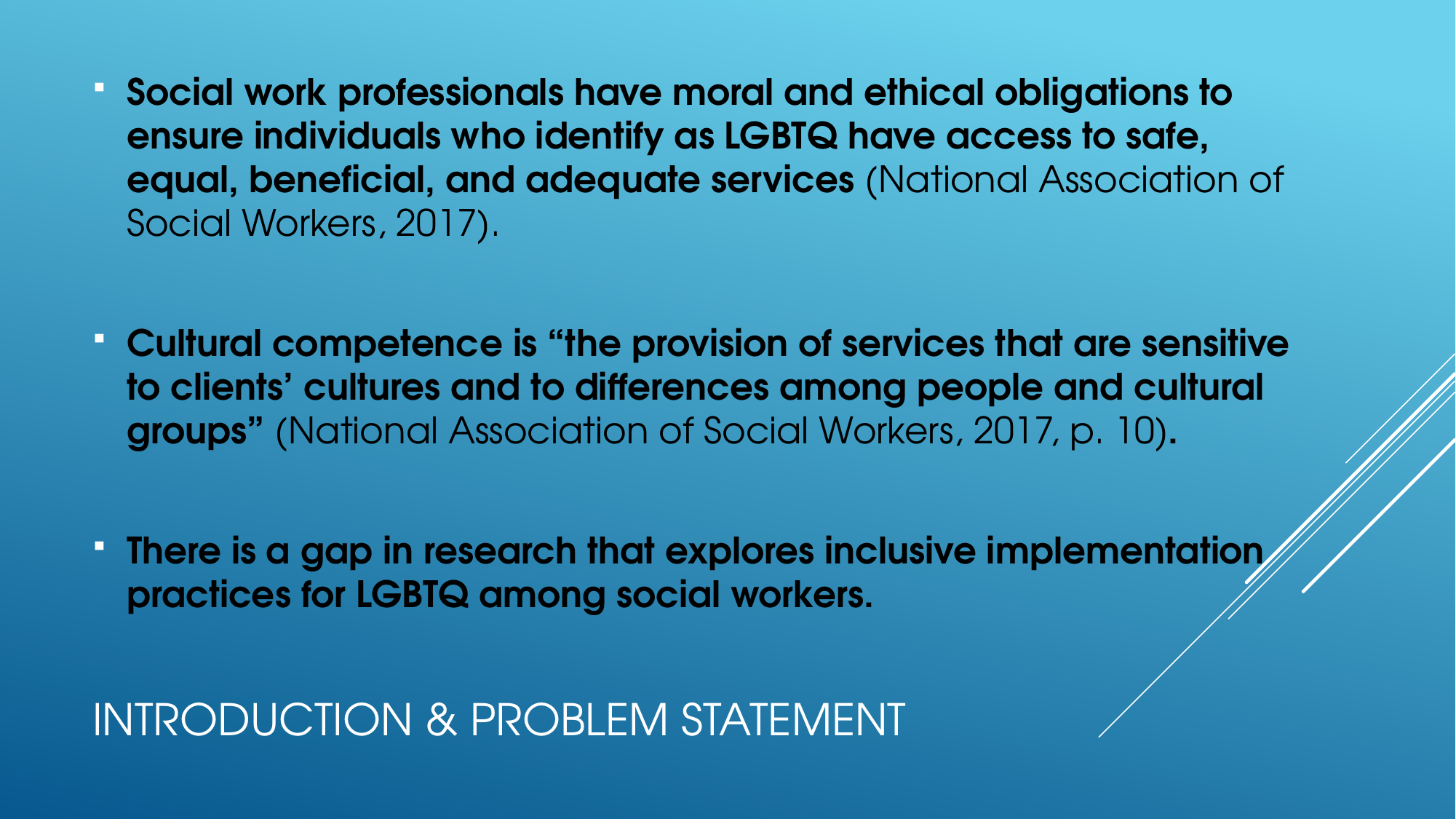

Social work professionals have moral and ethical obligations to ensure individuals who identify as LGBTQ have access to safe, equal, beneficial, and adequate services (National Association of Social Workers, 2017).

Cultural competence is “the provision of services that are sensitive to clients’ cultures and to differences among people and cultural groups” (National Association of Social Workers, 2017, p. 10).

There is a gap in research that explores inclusive implementation practices for LGBTQ among social workers.

# Introduction & Problem Statement